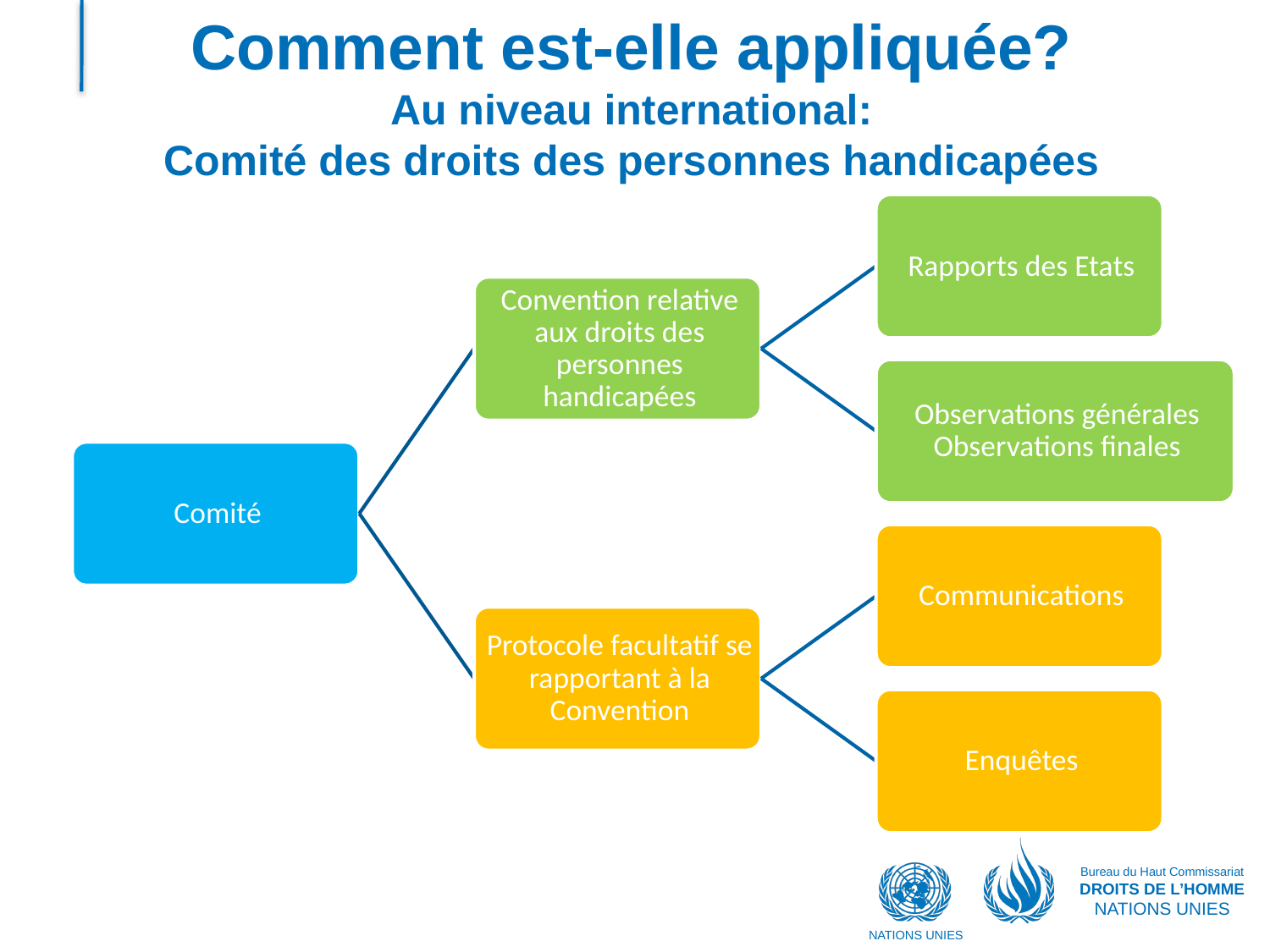

# Comment est-elle appliquée? Au niveau international: Comité des droits des personnes handicapées

Comité

Convention relative aux droits des personnes handicapées

Rapports des Etats

Observations générales Observations finales

Protocole facultatif se rapportant à la Convention

Communications

Enquêtes
Bureau du Haut Commissariat
DROITS DE L’HOMME
NATIONS UNIES
NATIONS UNIES